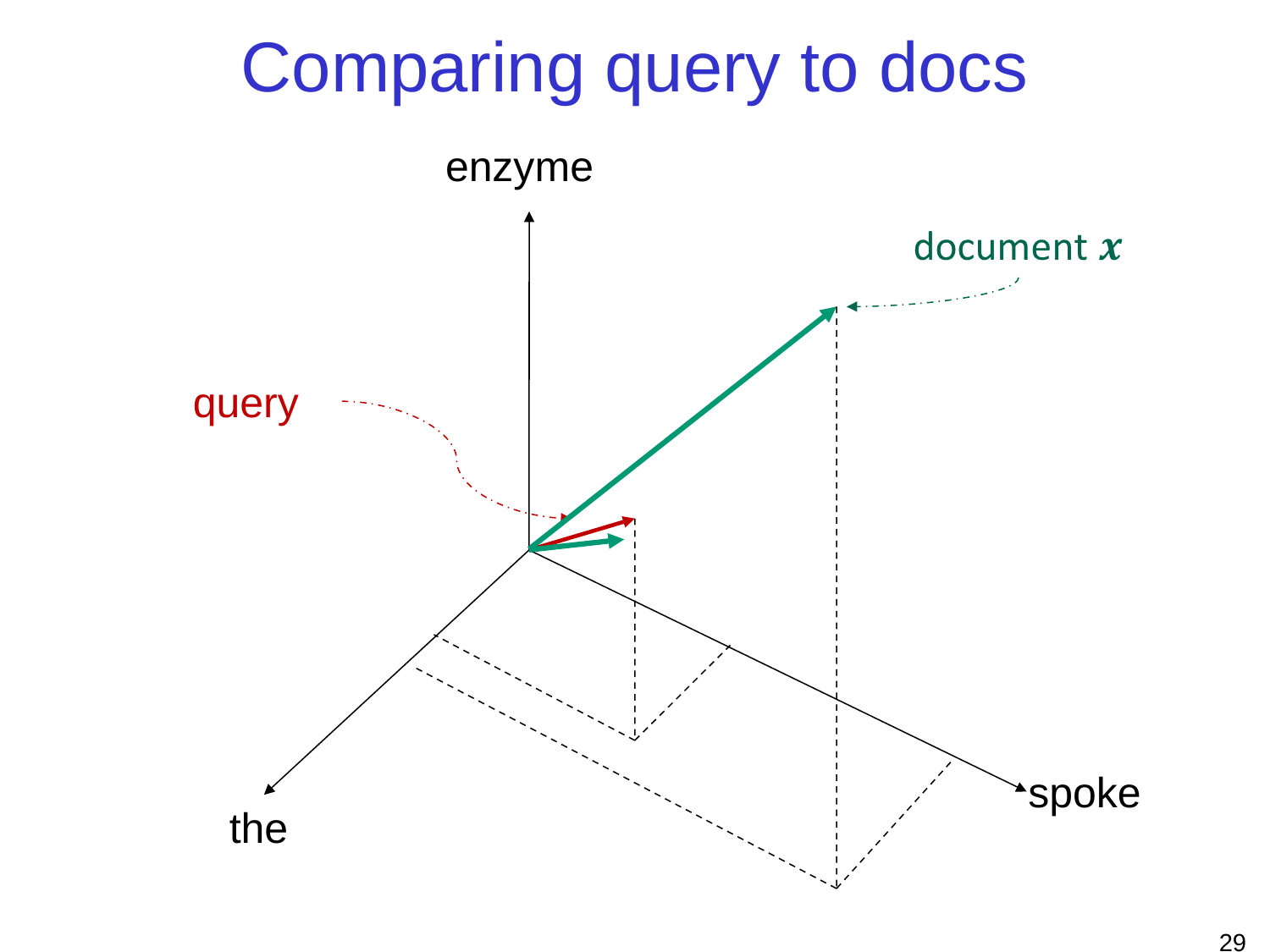

Comparing query to docs
enzyme

query

spoke
the
29